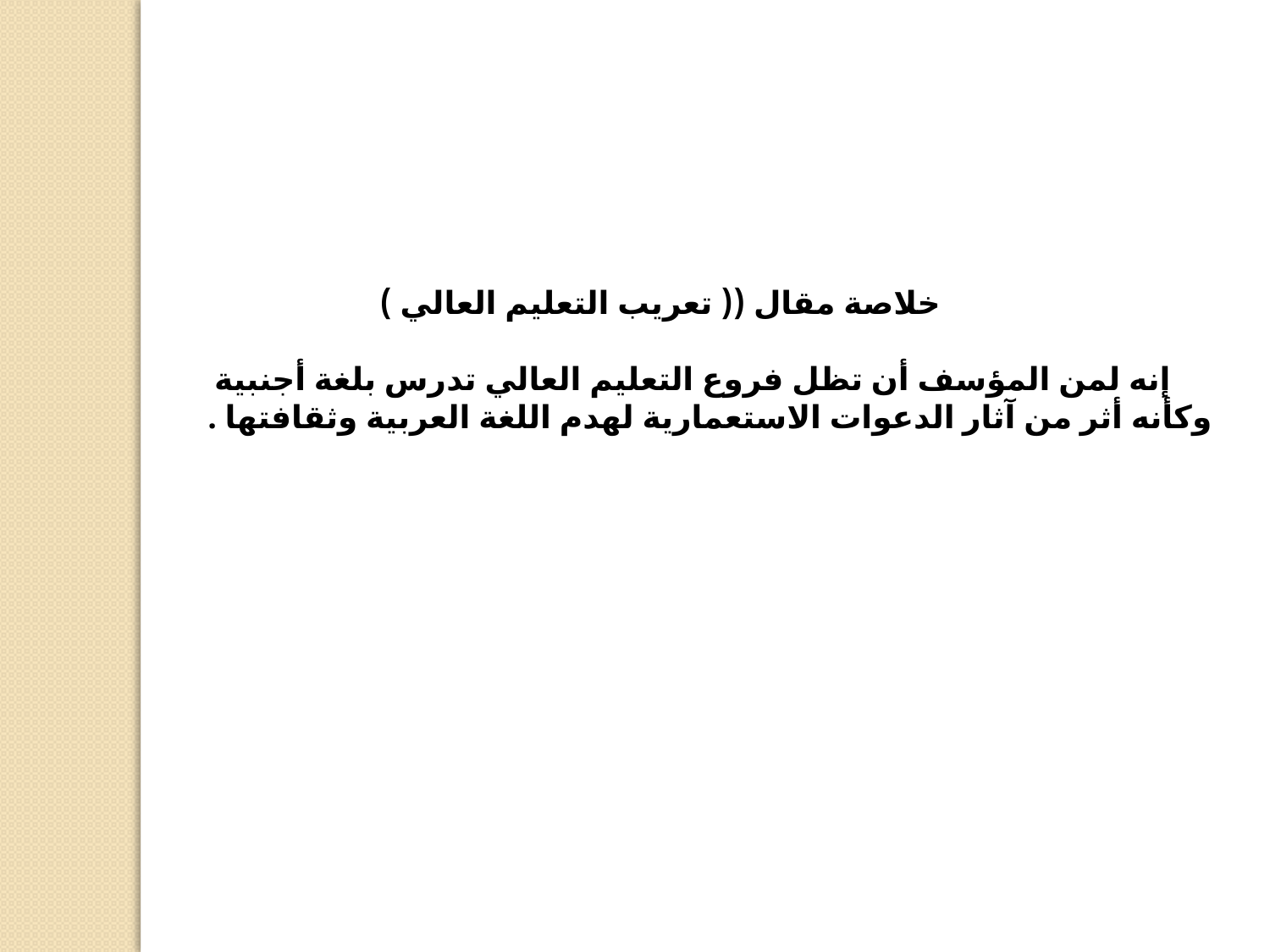

خلاصة مقال (( تعريب التعليم العالي )

     إنه لمن المؤسف أن تظل فروع التعليم العالي تدرس بلغة أجنبية وكأنه أثر من آثار الدعوات الاستعمارية لهدم اللغة العربية وثقافتها .